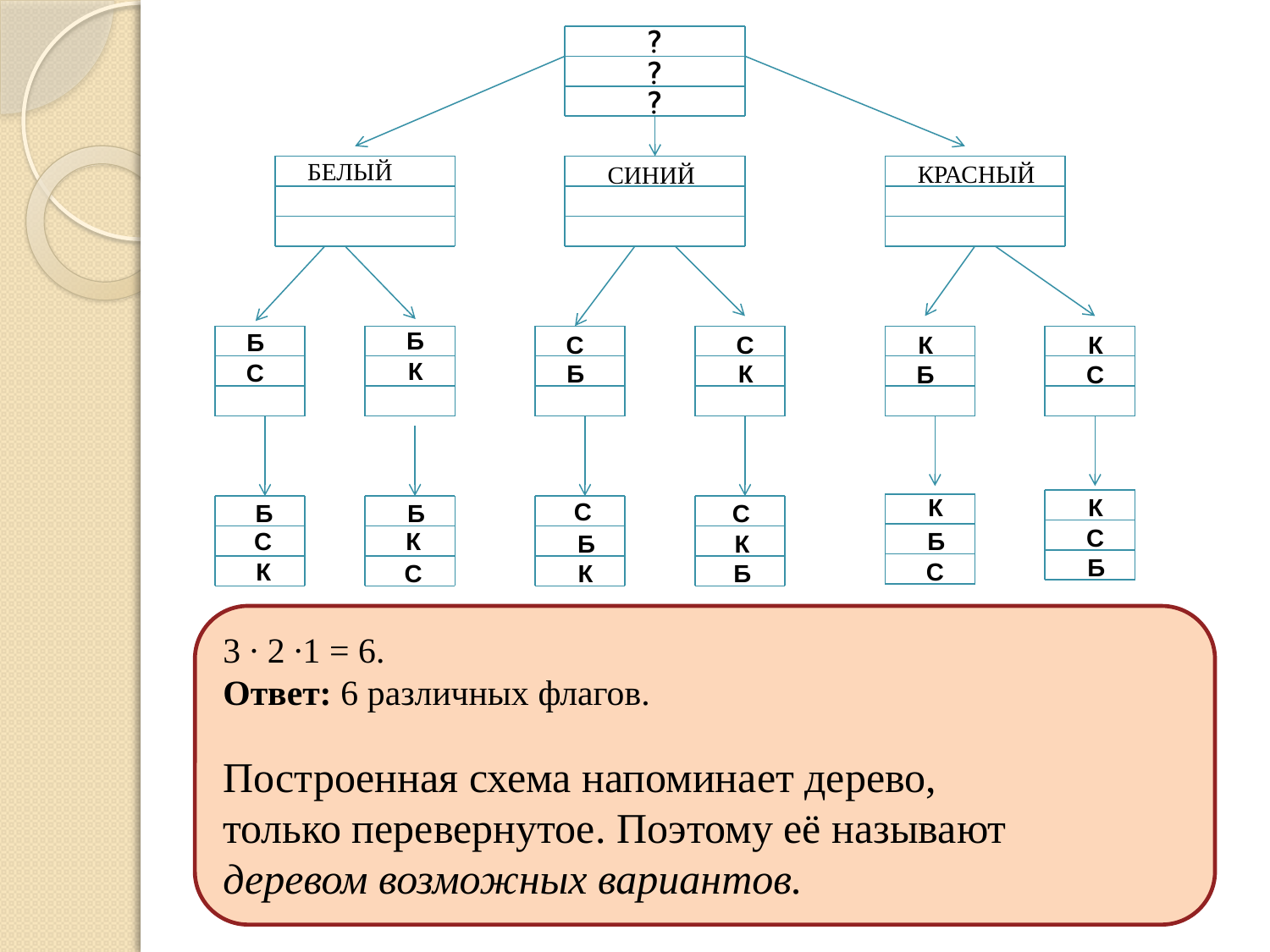

?
?
?
БЕЛЫЙ
КРАСНЫЙ
СИНИЙ
Б
Б
С
С
К
К
К
С
Б
К
Б
С
К
К
С
Б
Б
С
С
Б
С
К
Б
К
Б
К
С
Б
С
К
3 ∙ 2 ∙1 = 6.
Ответ: 6 различных флагов.

Построенная схема напоминает дерево,
только перевернутое. Поэтому её называют
деревом возможных вариантов.